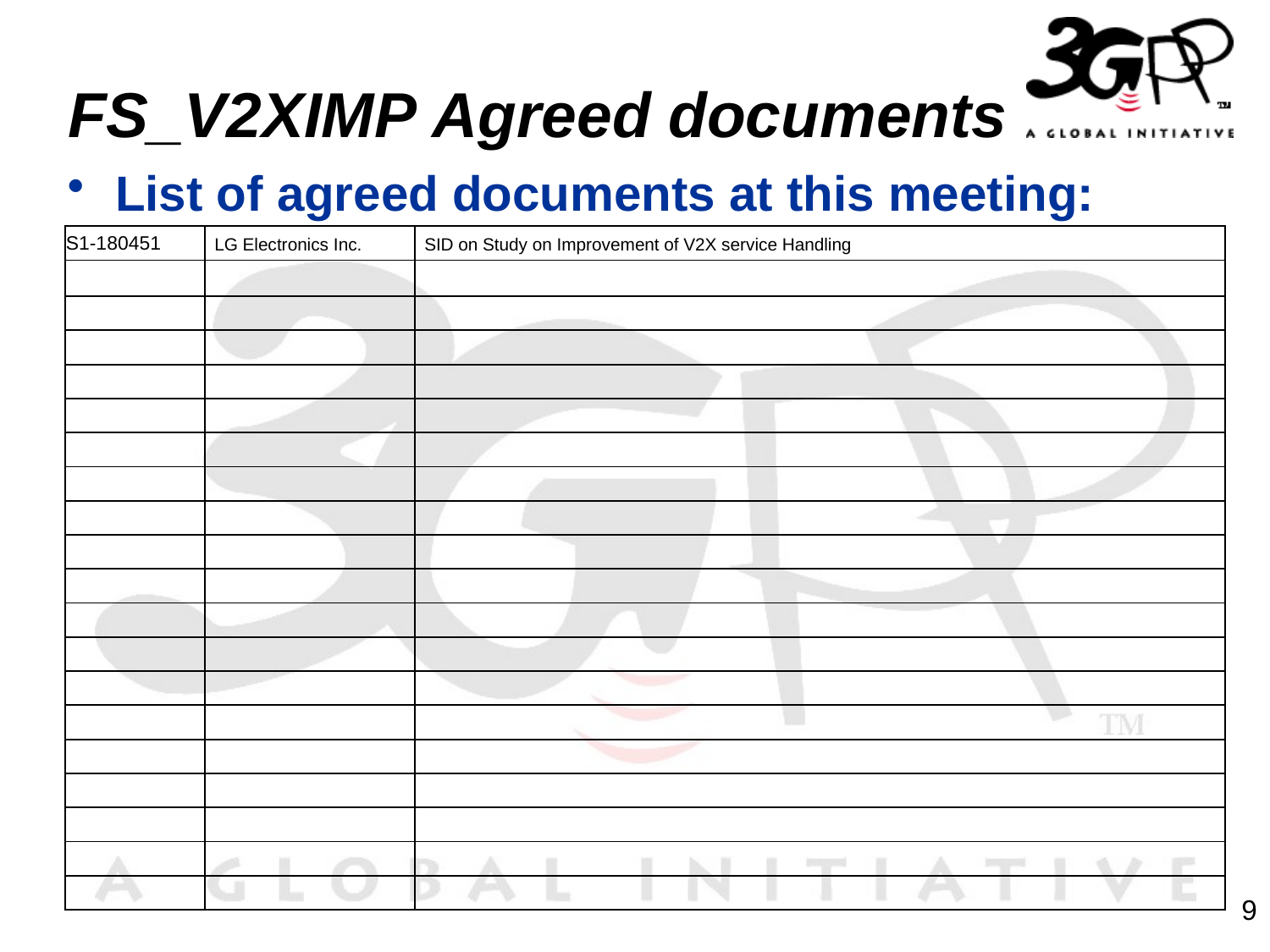

# FS_V2XIMP Agreed documents
List of agreed documents at this meeting:

| S1-180451 | LG Electronics Inc. | SID on Study on Improvement of V2X service Handling |
| --- | --- | --- |
|  |  |  |
|  |  |  |
|  |  |  |
|  |  |  |
|  |  |  |
|  |  |  |
|  |  |  |
|  |  |  |
|  |  |  |
|  |  |  |
|  |  |  |
|  |  |  |
|  |  |  |
|  |  |  |
|  |  |  |
|  |  |  |
|  |  |  |
|  |  |  |
|  |  |  |
9